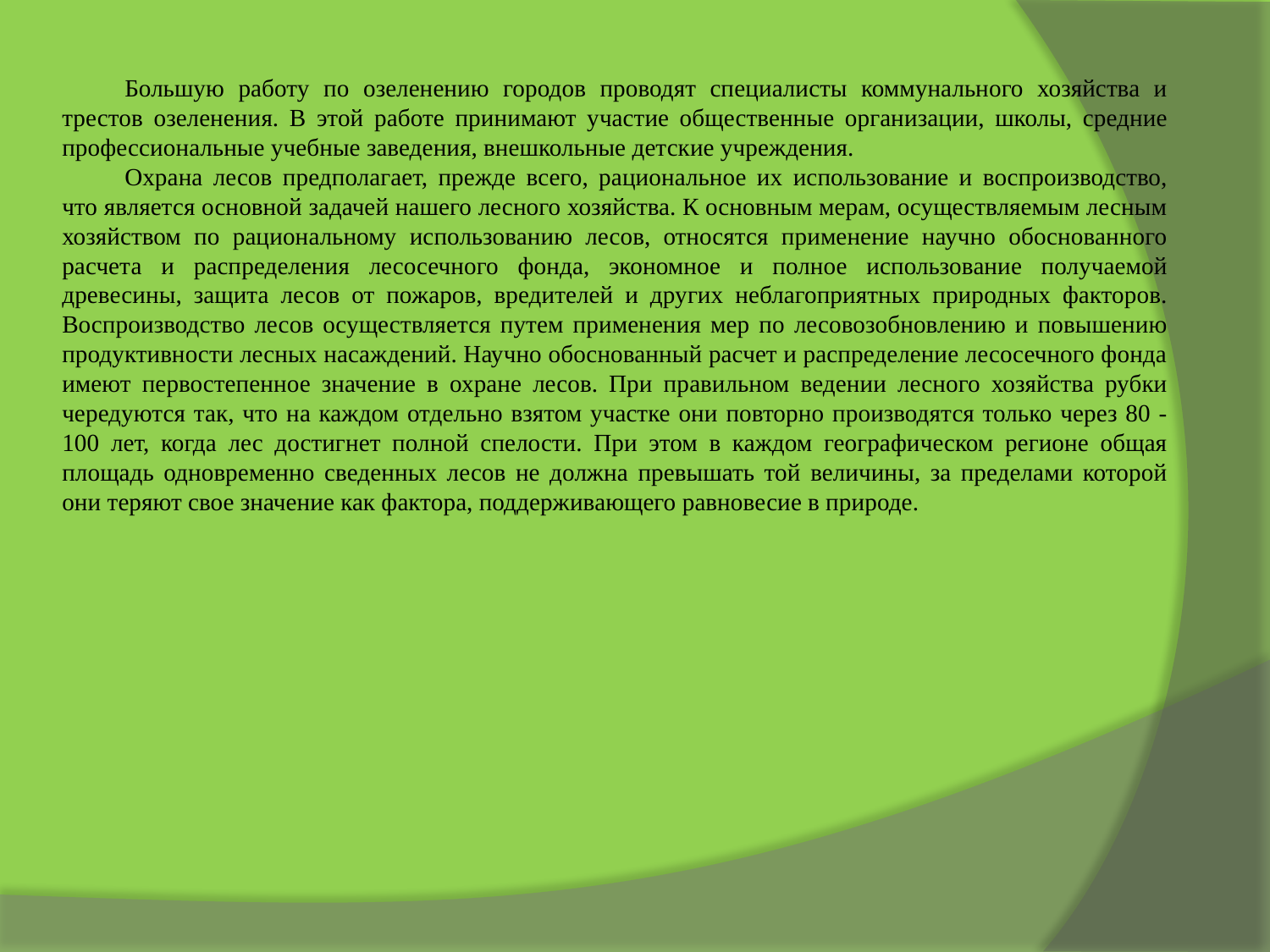

Большую работу по озеленению городов проводят специалисты коммунального хозяйства и трестов озеленения. В этой работе принимают участие общественные организации, школы, средние профессиональные учебные заведения, внешкольные детские учреждения.
Охрана лесов предполагает, прежде всего, рациональное их использование и воспроизводство, что является основной задачей нашего лесного хозяйства. К основным мерам, осуществляемым лесным хозяйством по рациональному использованию лесов, относятся применение научно обоснованного расчета и распределения лесосечного фонда, экономное и полное использование получаемой древесины, защита лесов от пожаров, вредителей и других неблагоприятных природных факторов.
Воспроизводство лесов осуществляется путем применения мер по лесовозобновлению и повышению продуктивности лесных насаждений. Научно обоснованный расчет и распределение лесосечного фонда имеют первостепенное значение в охране лесов. При правильном ведении лесного хозяйства рубки чередуются так, что на каждом отдельно взятом участке они повторно производятся только через 80 - 100 лет, когда лес достигнет полной спелости. При этом в каждом географическом регионе общая площадь одновременно сведенных лесов не должна превышать той величины, за пределами которой они теряют свое значение как фактора, поддерживающего равновесие в природе.